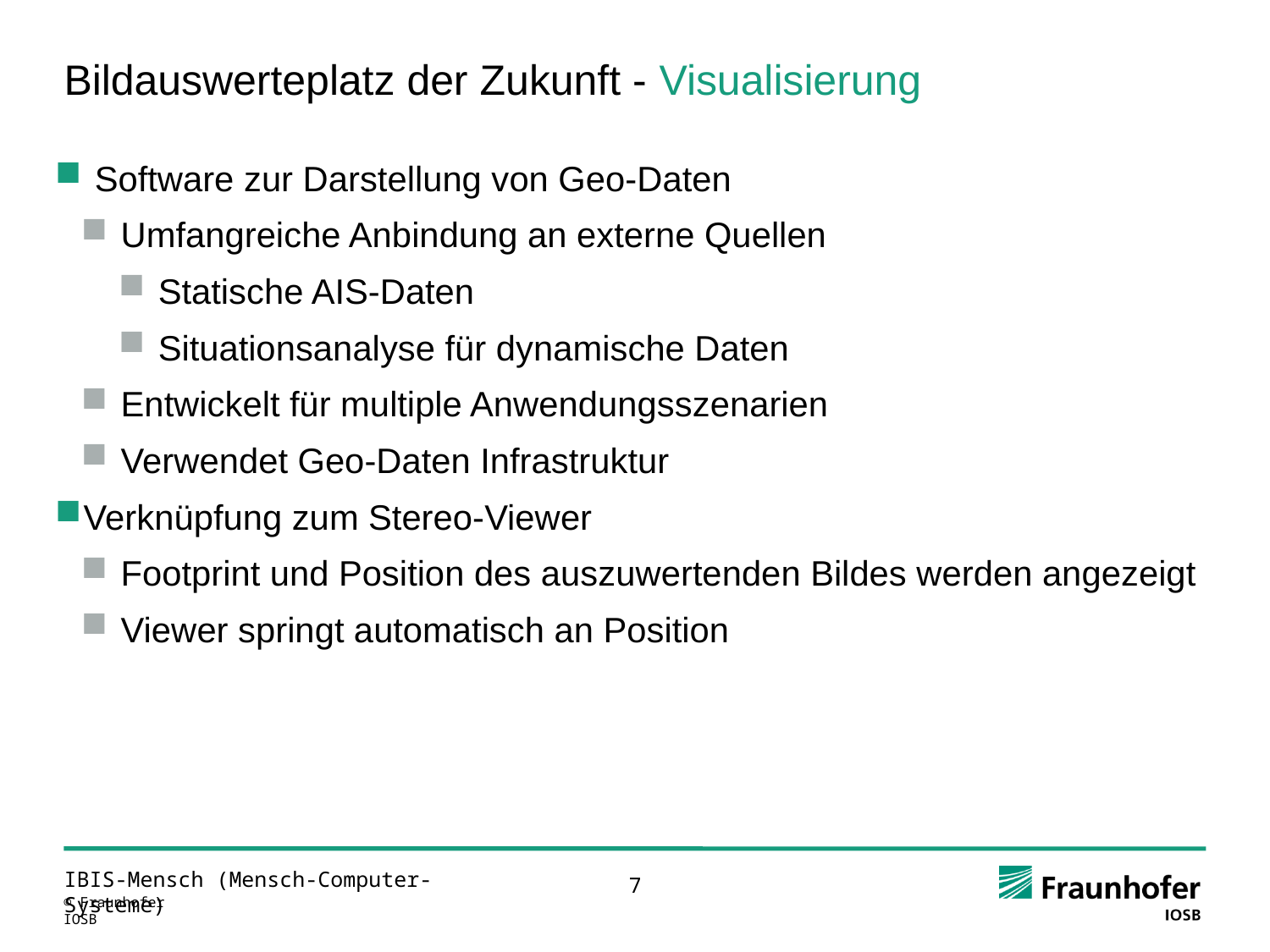

# Bildauswerteplatz der Zukunft - Visualisierung
Software zur Darstellung von Geo-Daten
Umfangreiche Anbindung an externe Quellen
Statische AIS-Daten
Situationsanalyse für dynamische Daten
Entwickelt für multiple Anwendungsszenarien
Verwendet Geo-Daten Infrastruktur
Verknüpfung zum Stereo-Viewer
Footprint und Position des auszuwertenden Bildes werden angezeigt
Viewer springt automatisch an Position